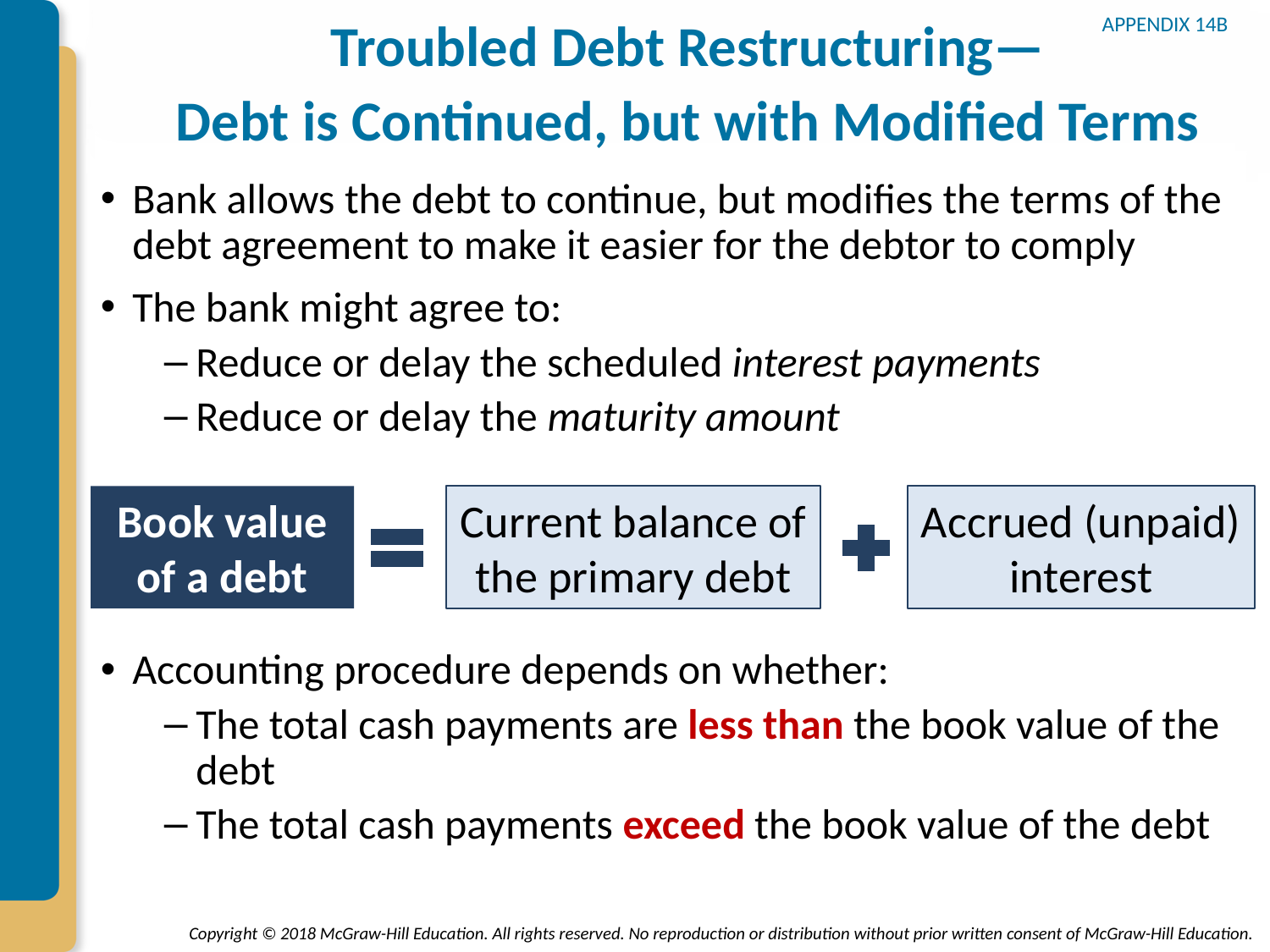

APPENDIX 14B
# Troubled Debt Restructuring— Debt is Continued, but with Modified Terms
Bank allows the debt to continue, but modifies the terms of the debt agreement to make it easier for the debtor to comply
The bank might agree to:
Reduce or delay the scheduled interest payments
Reduce or delay the maturity amount

Accounting procedure depends on whether:
The total cash payments are less than the book value of the debt
The total cash payments exceed the book value of the debt
Book value of a debt
Current balance of the primary debt
Accrued (unpaid)
interest